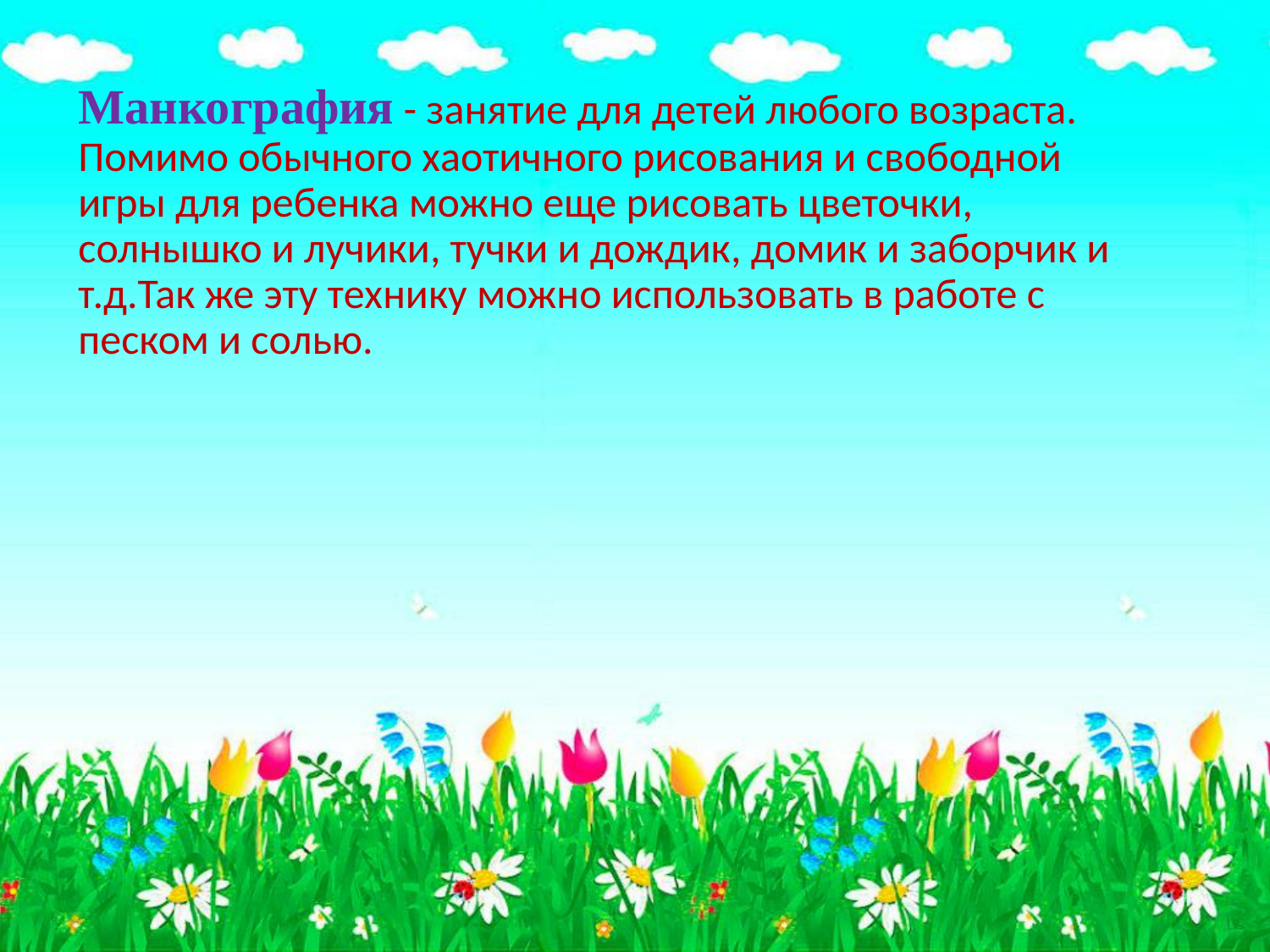

# Манкография - занятие для детей любого возраста. Помимо обычного хаотичного рисования и свободной игры для ребенка можно еще рисовать цветочки, солнышко и лучики, тучки и дождик, домик и заборчик и т.д.Так же эту технику можно использовать в работе с песком и солью.